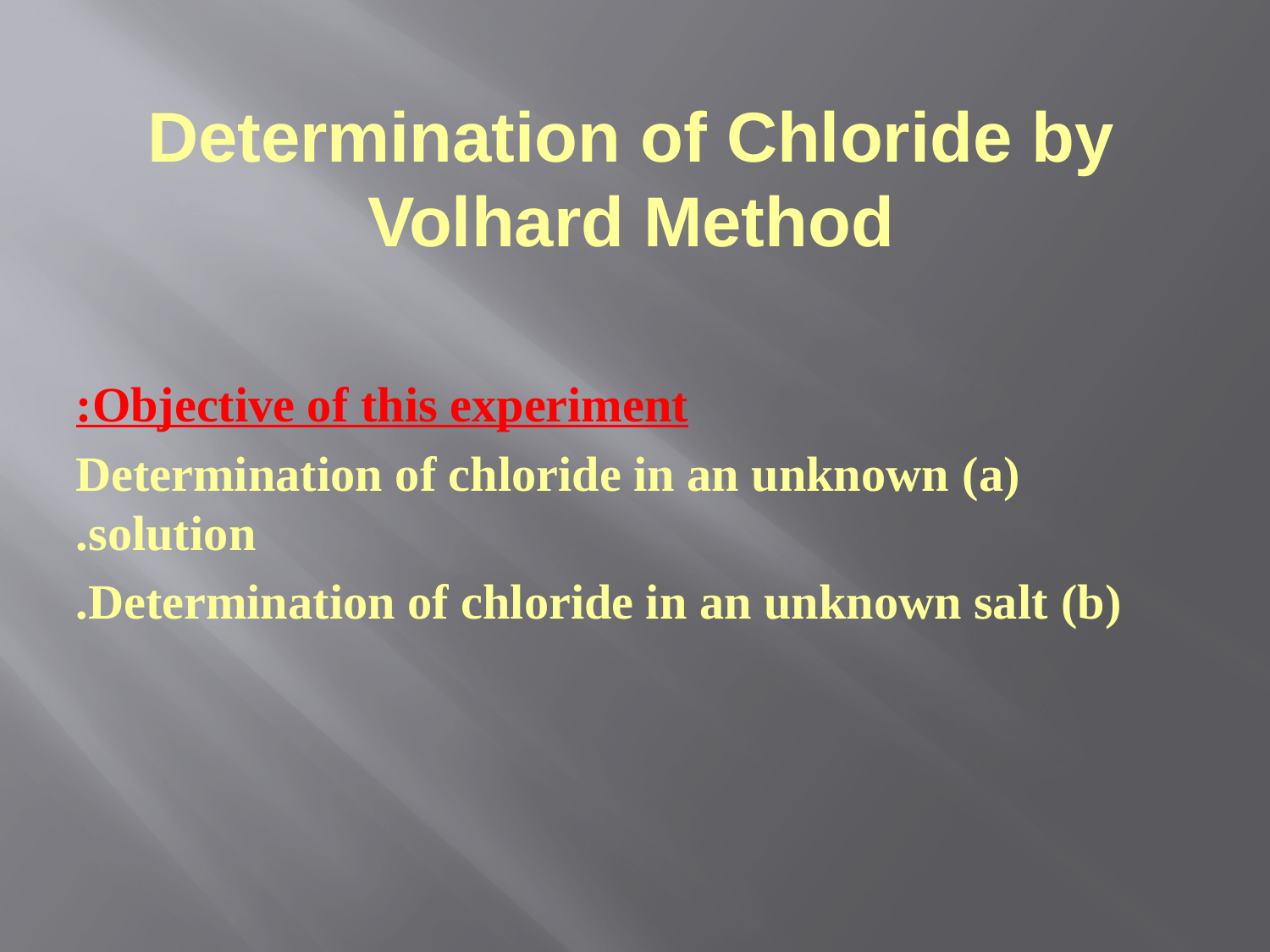

# Determination of Chloride by Volhard Method

Objective of this experiment:
(a) Determination of chloride in an unknown solution.
(b) Determination of chloride in an unknown salt.